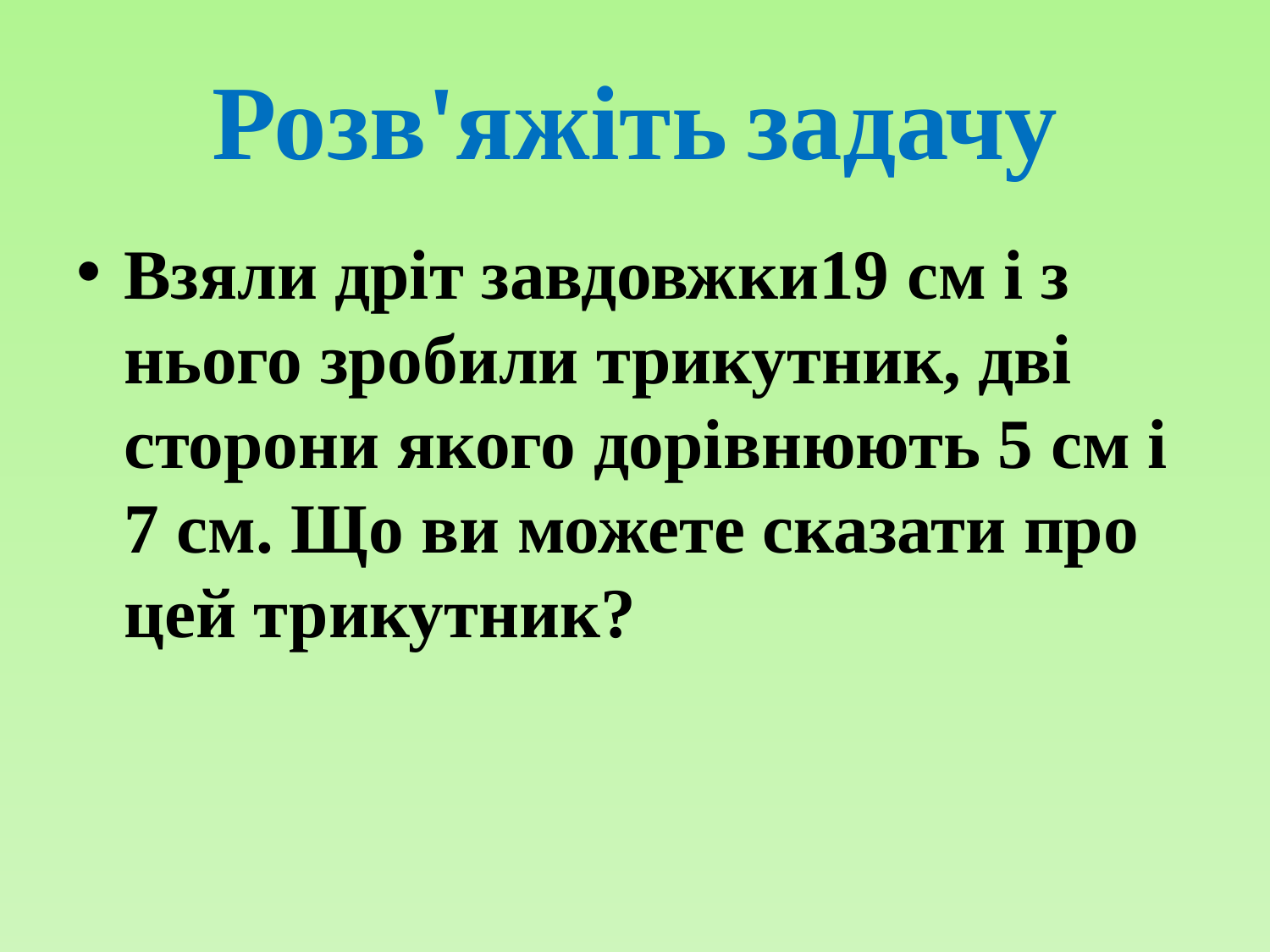

# Розв'яжіть задачу
Взяли дріт завдовжки19 см і з нього зробили трикутник, дві сторони якого дорівнюють 5 см і 7 см. Що ви можете сказати про цей трикутник?